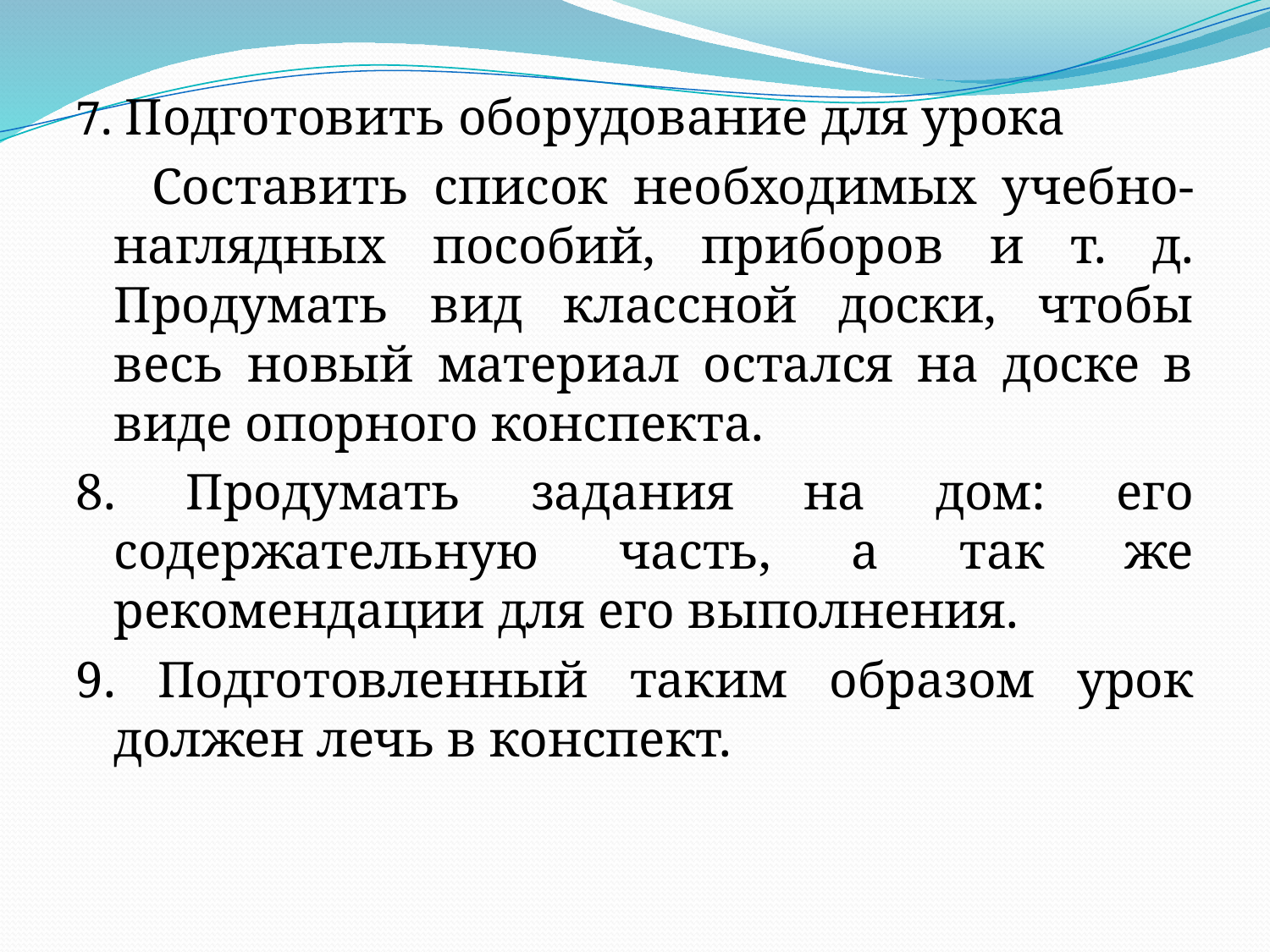

7. Подготовить оборудование для урока
   Составить список необходимых учебно-наглядных пособий, приборов и т. д. Продумать вид классной доски, чтобы весь новый материал остался на доске в виде опорного конспекта.
8. Продумать задания на дом: его содержательную часть, а так же рекомендации для его выполнения.
9. Подготовленный таким образом урок должен лечь в конспект.